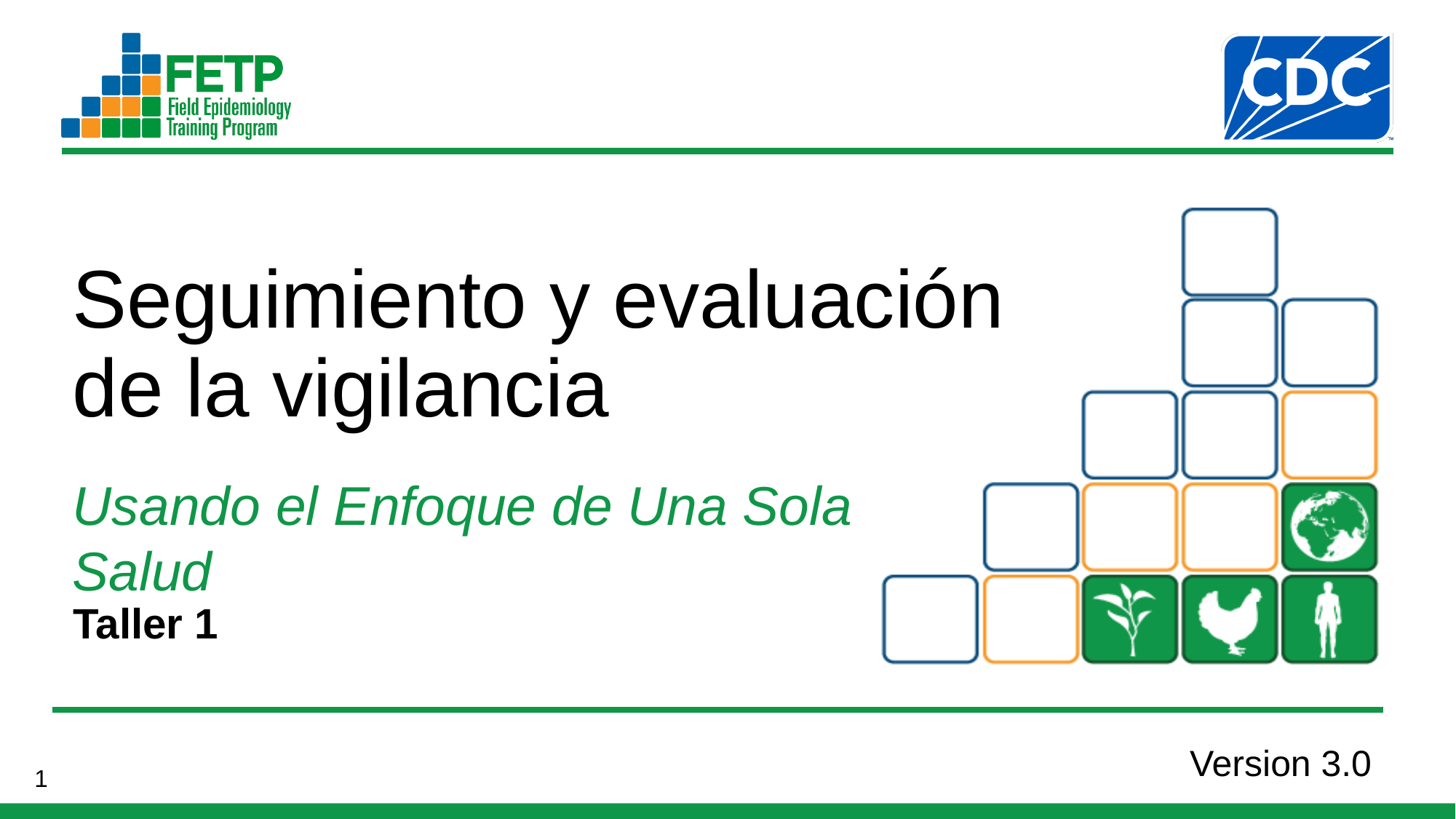

Seguimiento y evaluación de la vigilancia
Taller 1